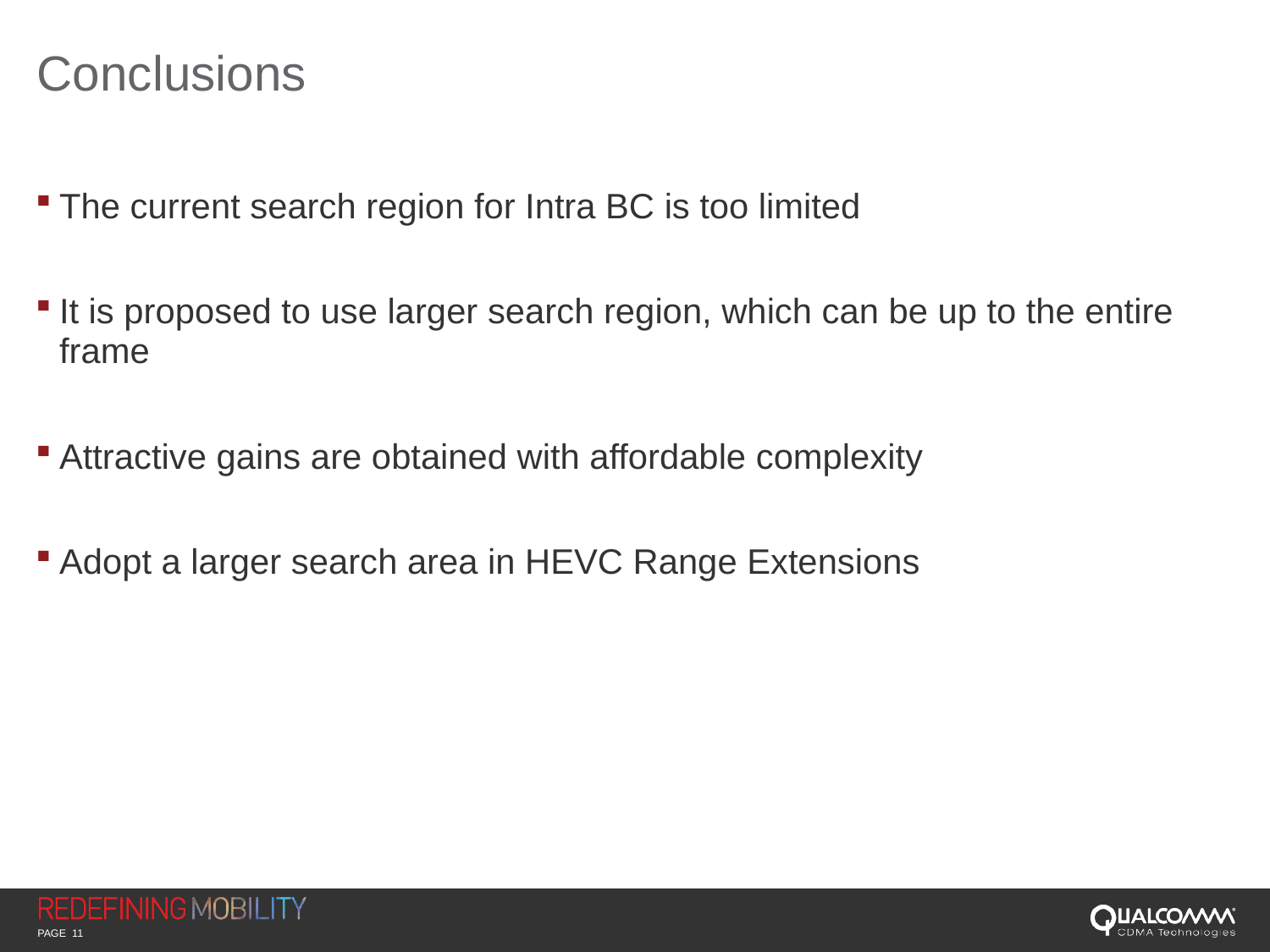

# Conclusions

The current search region for Intra BC is too limited

It is proposed to use larger search region, which can be up to the entire frame

Attractive gains are obtained with affordable complexity

Adopt a larger search area in HEVC Range Extensions